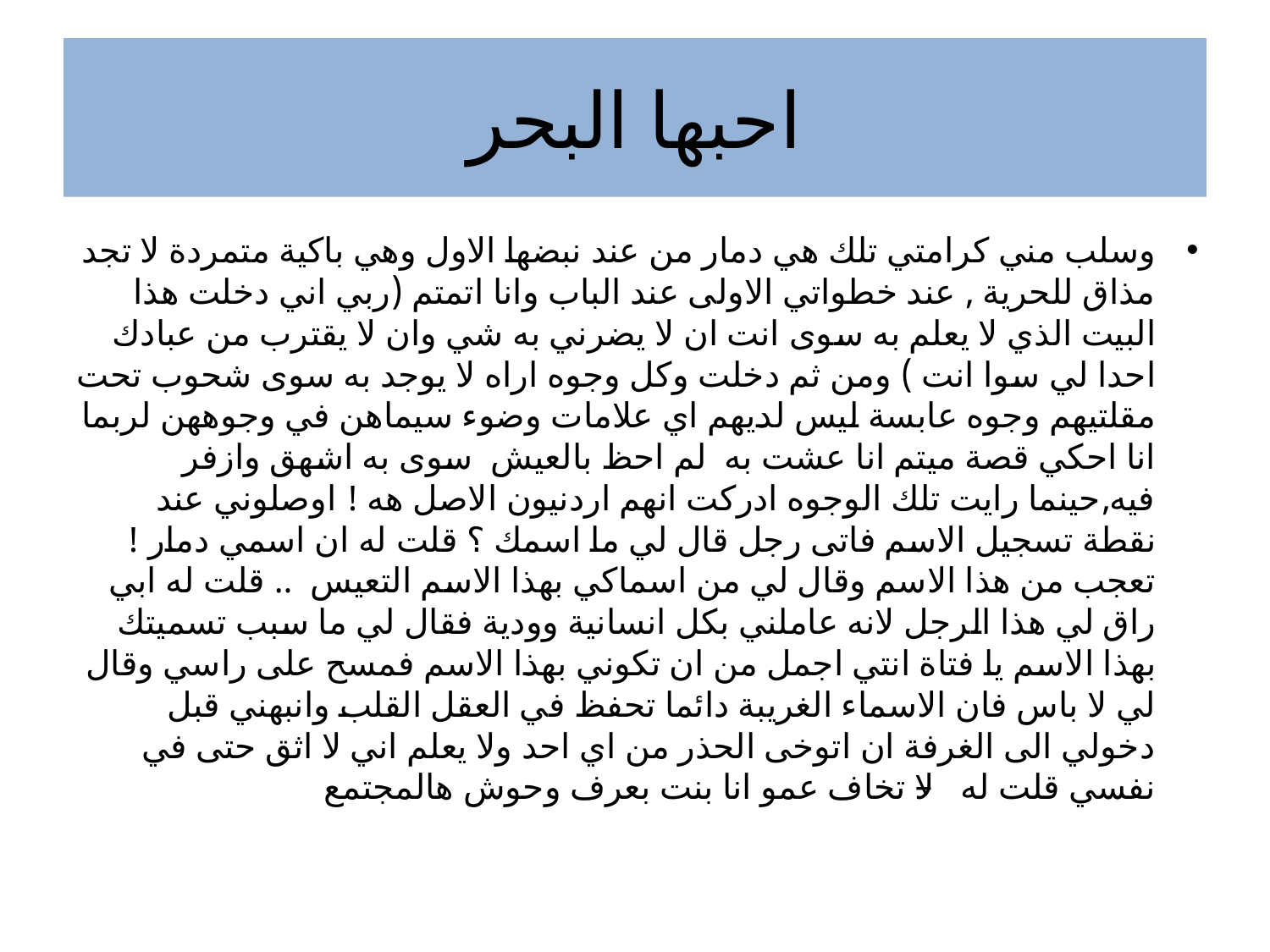

# احبها البحر
وسلب مني كرامتي تلك هي دمار من عند نبضها الاول وهي باكية متمردة لا تجد مذاق للحرية , عند خطواتي الاولى عند الباب وانا اتمتم (ربي اني دخلت هذا البيت الذي لا يعلم به سوى انت ان لا يضرني به شي وان لا يقترب من عبادك احدا لي سوا انت ) ومن ثم دخلت وكل وجوه اراه لا يوجد به سوى شحوب تحت مقلتيهم وجوه عابسة ليس لديهم اي علامات وضوء سيماهن في وجوههن لربما انا احكي قصة ميتم انا عشت به  لم احظ بالعيش  سوى به اشهق وازفر فيه,حينما رايت تلك الوجوه ادركت انهم اردنيون الاصل هه ! اوصلوني عند نقطة تسجيل الاسم فاتى رجل قال لي ما اسمك ؟ قلت له ان اسمي دمار ! تعجب من هذا الاسم وقال لي من اسماكي بهذا الاسم التعيس  .. قلت له ابي راق لي هذا الرجل لانه عاملني بكل انسانية وودية فقال لي ما سبب تسميتك بهذا الاسم يا فتاة انتي اجمل من ان تكوني بهذا الاسم فمسح على راسي وقال لي لا باس فان الاسماء الغريبة دائما تحفظ في العقل القلب وانبهني قبل دخولي الى الغرفة ان اتوخى الحذر من اي احد ولا يعلم اني لا اثق حتى في نفسي قلت له –لا تخاف عمو انا بنت بعرف وحوش هالمجتمع